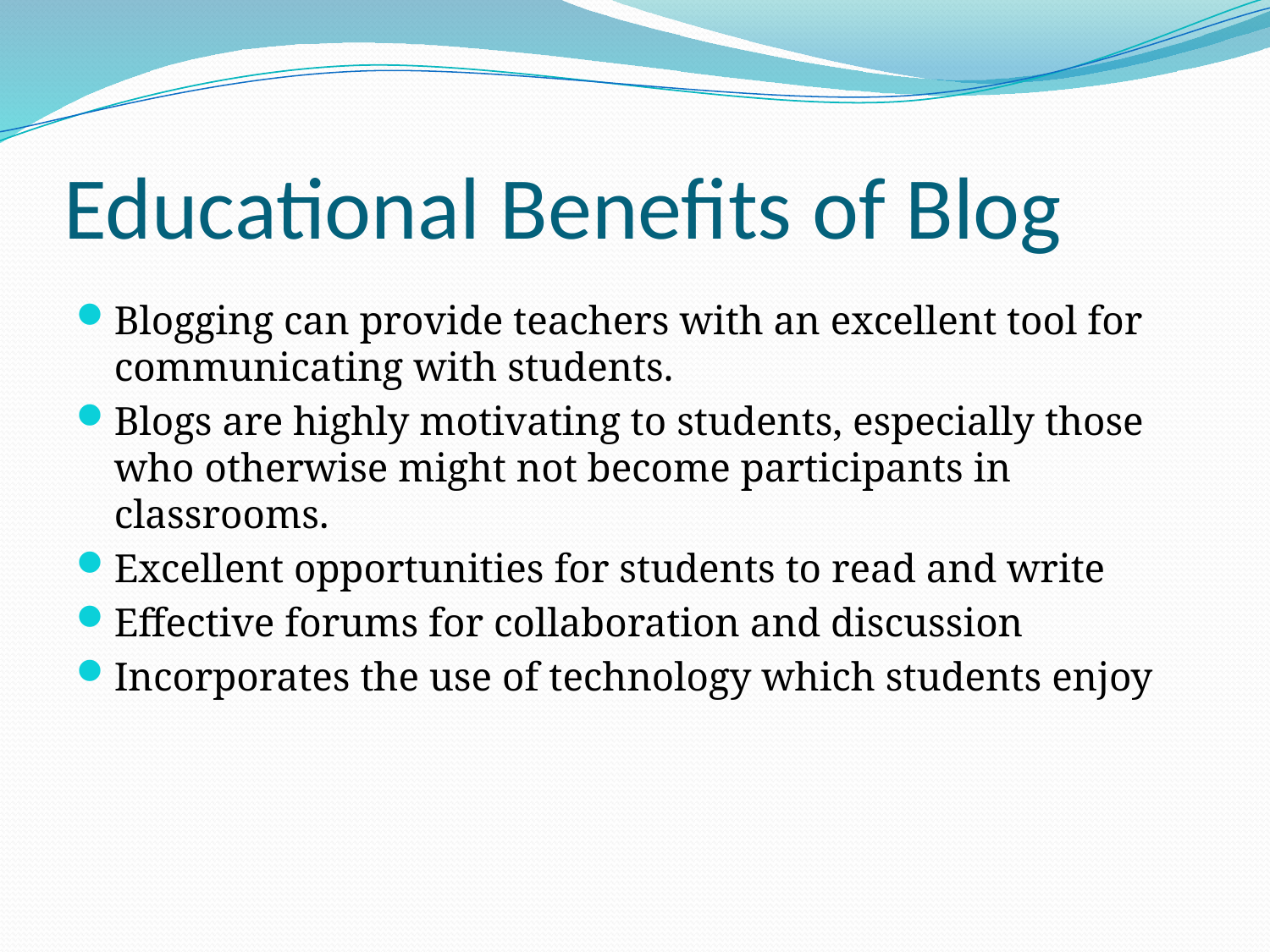

# Educational Benefits of Blog
Blogging can provide teachers with an excellent tool for communicating with students.
Blogs are highly motivating to students, especially those who otherwise might not become participants in classrooms.
Excellent opportunities for students to read and write
Effective forums for collaboration and discussion
Incorporates the use of technology which students enjoy